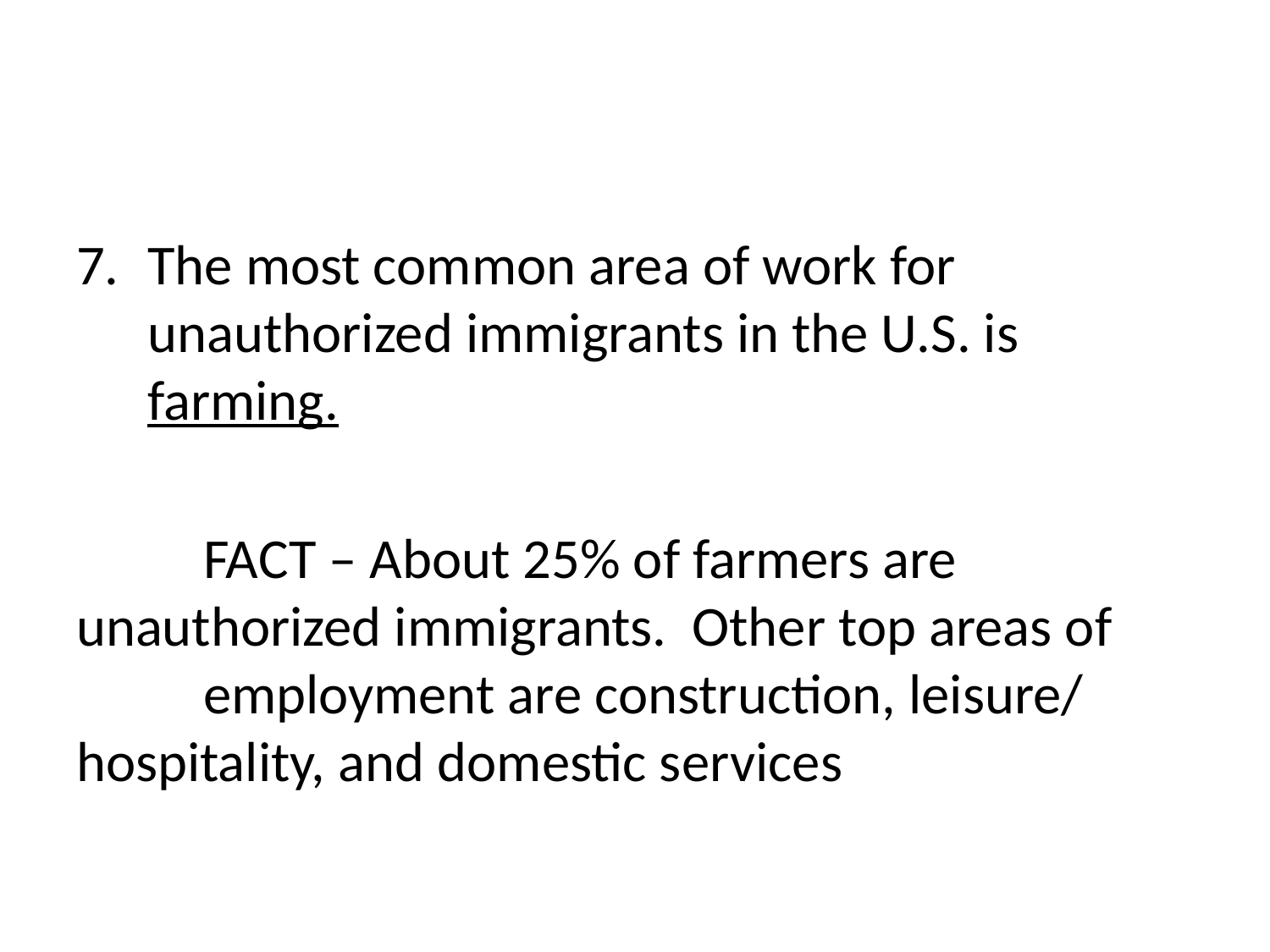

#
The most common area of work for unauthorized immigrants in the U.S. is farming.

	FACT – About 25% of farmers are 	unauthorized immigrants.  Other top areas of 	employment are construction, leisure/	hospitality, and domestic services